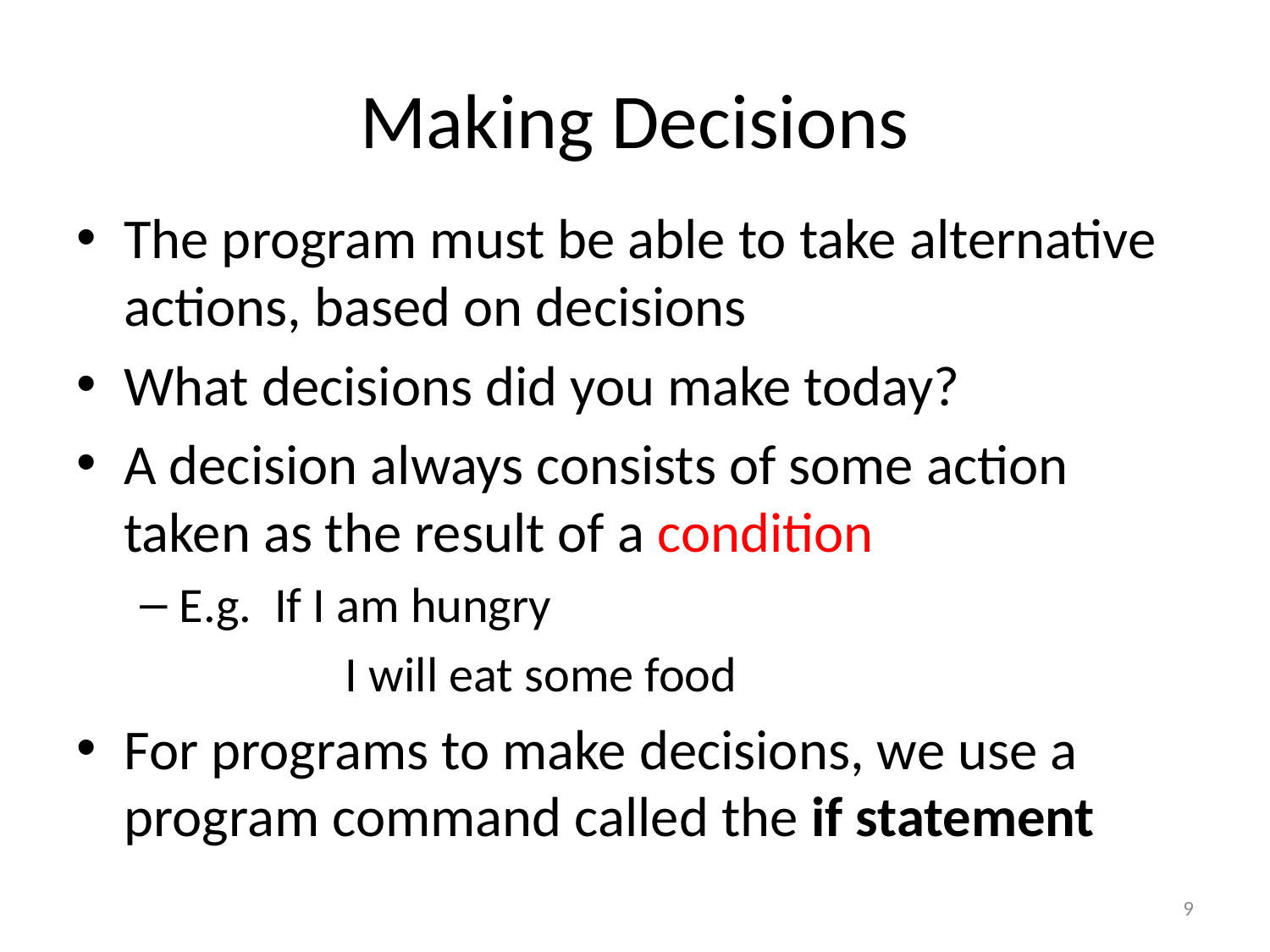

# Making Decisions
The program must be able to take alternative actions, based on decisions
What decisions did you make today?
A decision always consists of some action taken as the result of a condition
E.g.  If I am hungry
                        I will eat some food
For programs to make decisions, we use a program command called the if statement

9